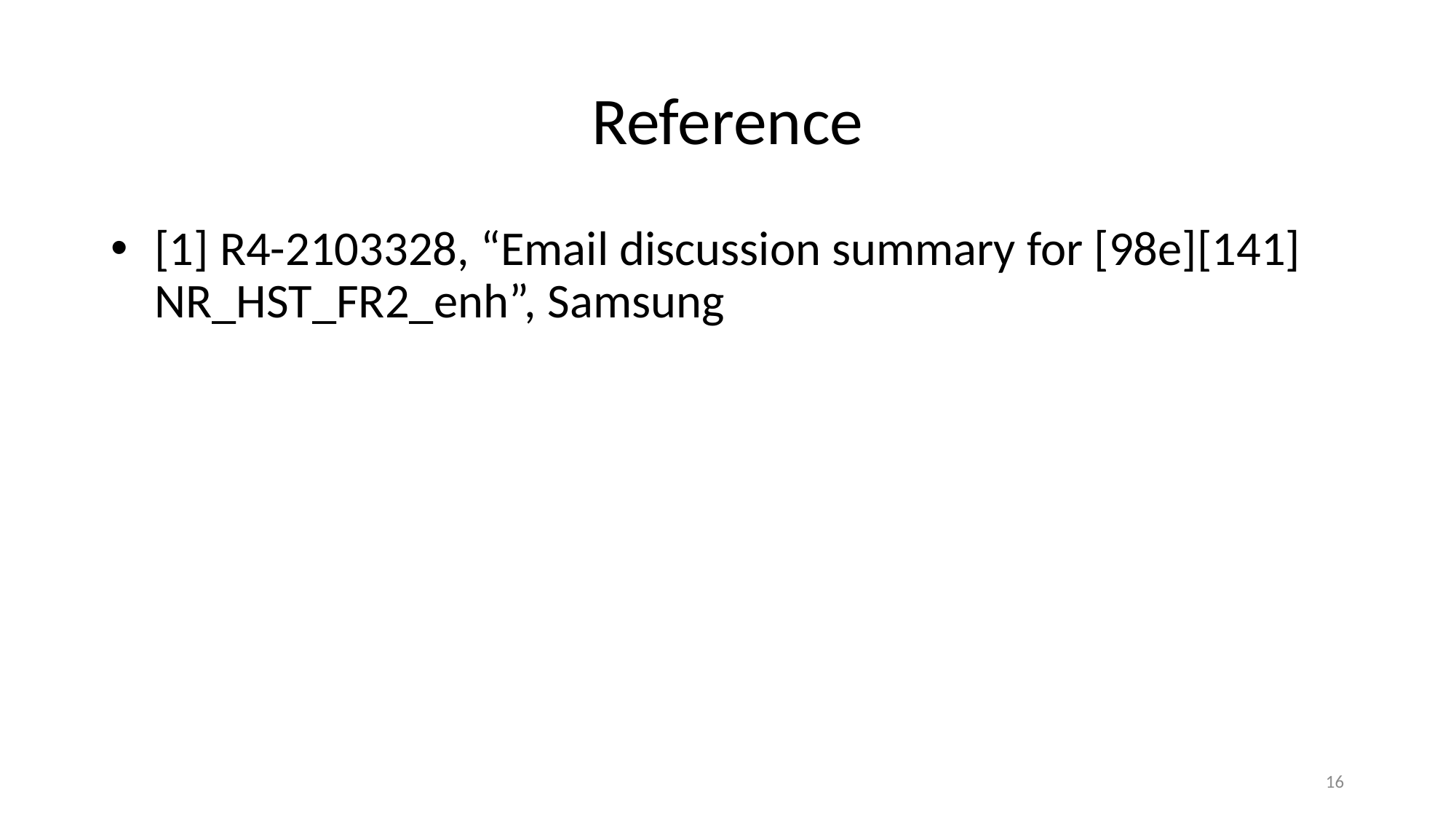

# Reference
[1] R4-2103328, “Email discussion summary for [98e][141] NR_HST_FR2_enh”, Samsung
16